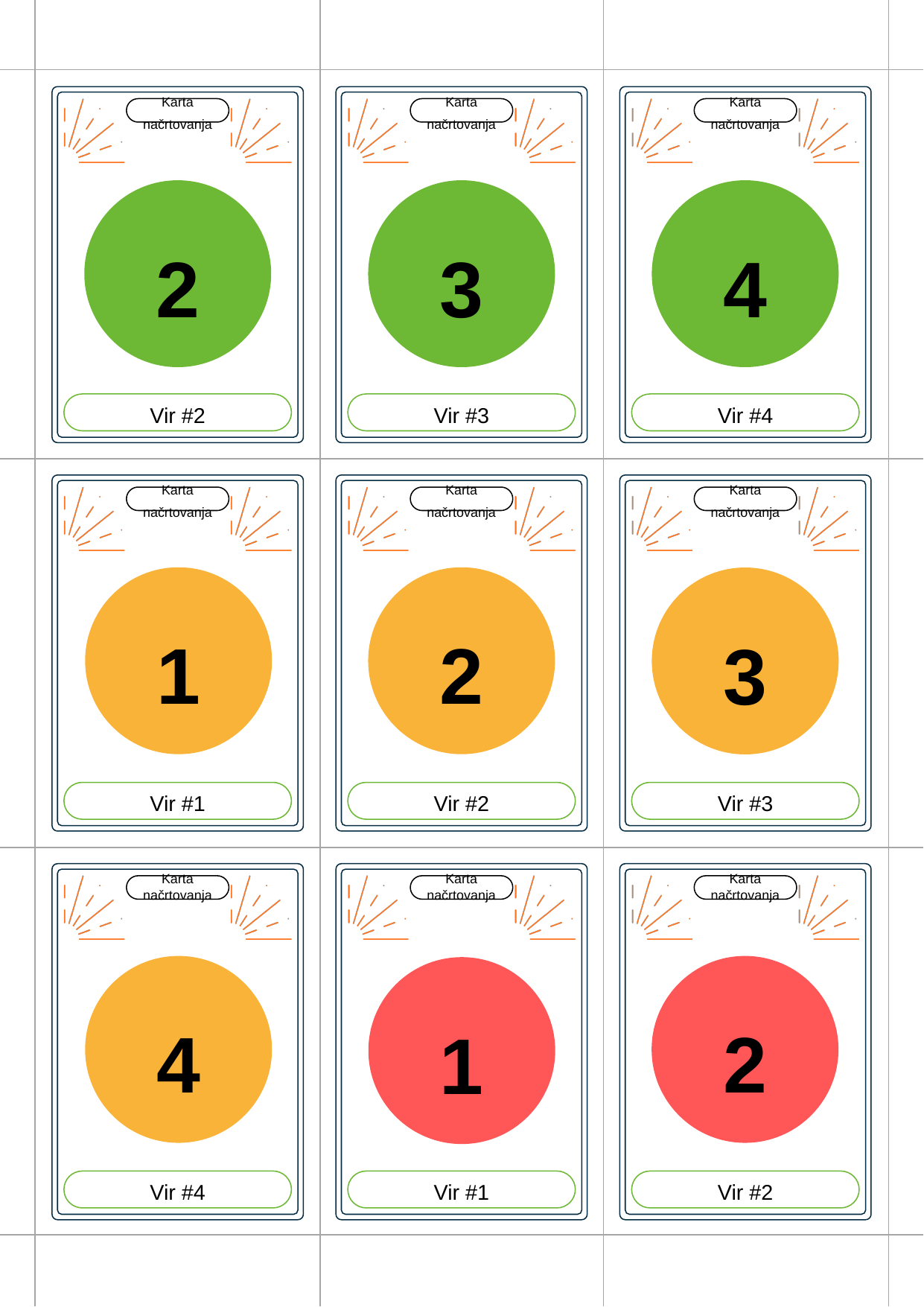

Karta načrtovanja

Karta načrtovanja

Karta načrtovanja

2

3

4

Vir #2
Vir #3
Vir #4

Karta načrtovanja

Karta načrtovanja

Karta načrtovanja

1

2

3

Vir #1
Vir #2
Vir #3

Karta načrtovanja

Karta načrtovanja

Karta načrtovanja

4

2

1

Vir #4
Vir #1
Vir #2